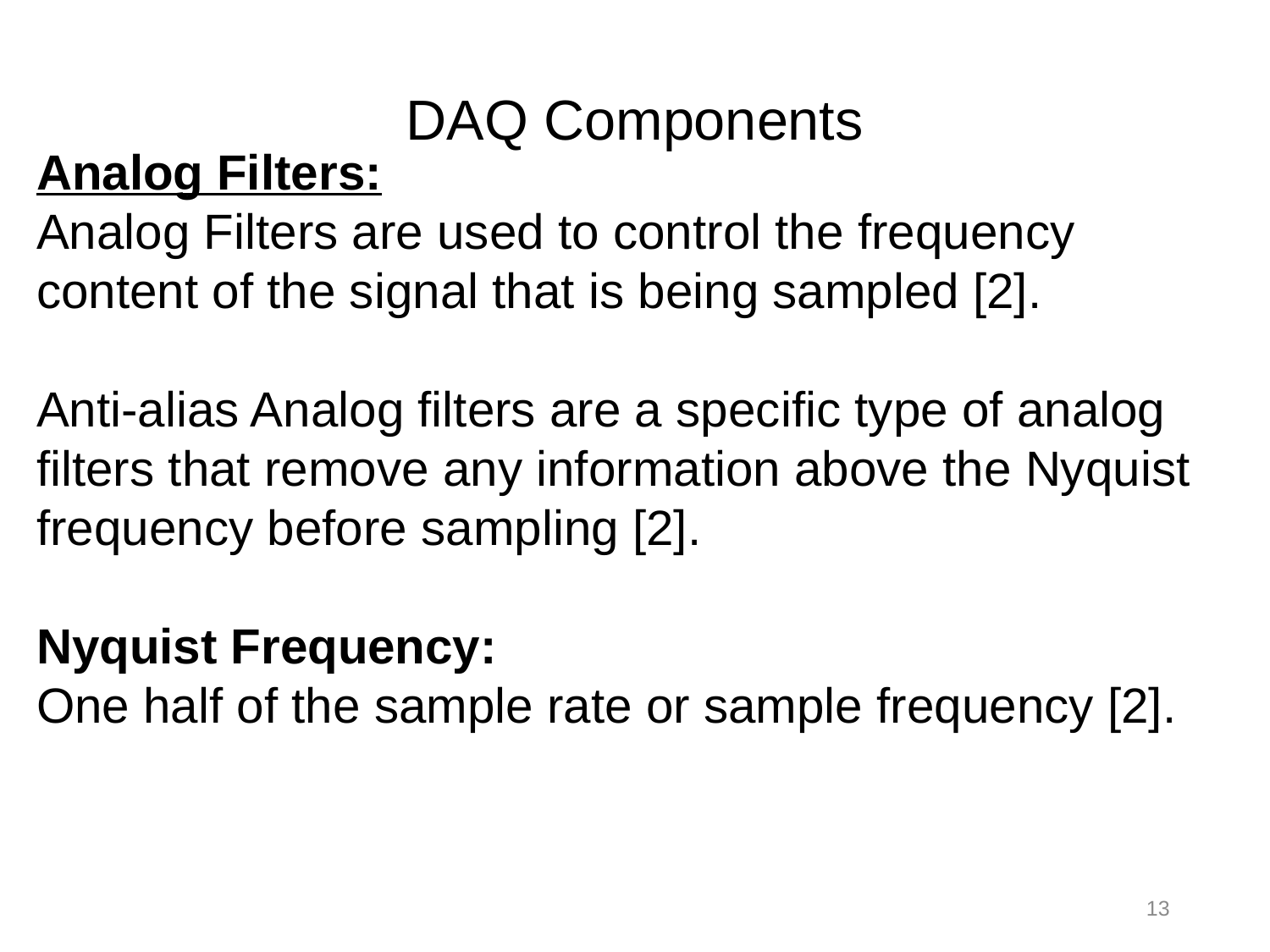

DAQ Components
Analog Filters:
Analog Filters are used to control the frequency content of the signal that is being sampled [2].

Anti-alias Analog filters are a specific type of analog filters that remove any information above the Nyquist frequency before sampling [2].

Nyquist Frequency:
One half of the sample rate or sample frequency [2].

13